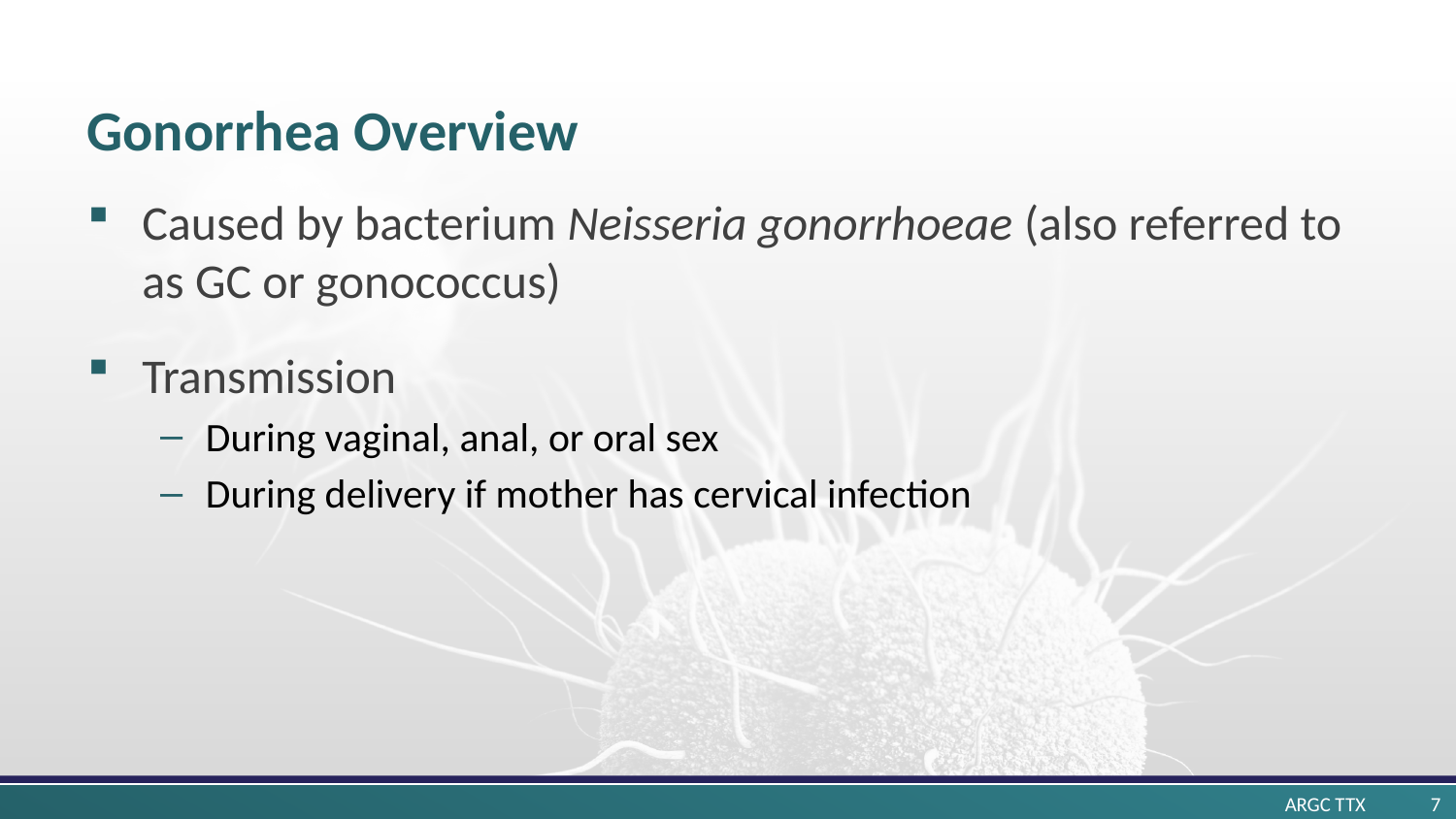

# Gonorrhea Overview
Caused by bacterium Neisseria gonorrhoeae (also referred to as GC or gonococcus)
Transmission
During vaginal, anal, or oral sex
During delivery if mother has cervical infection

7